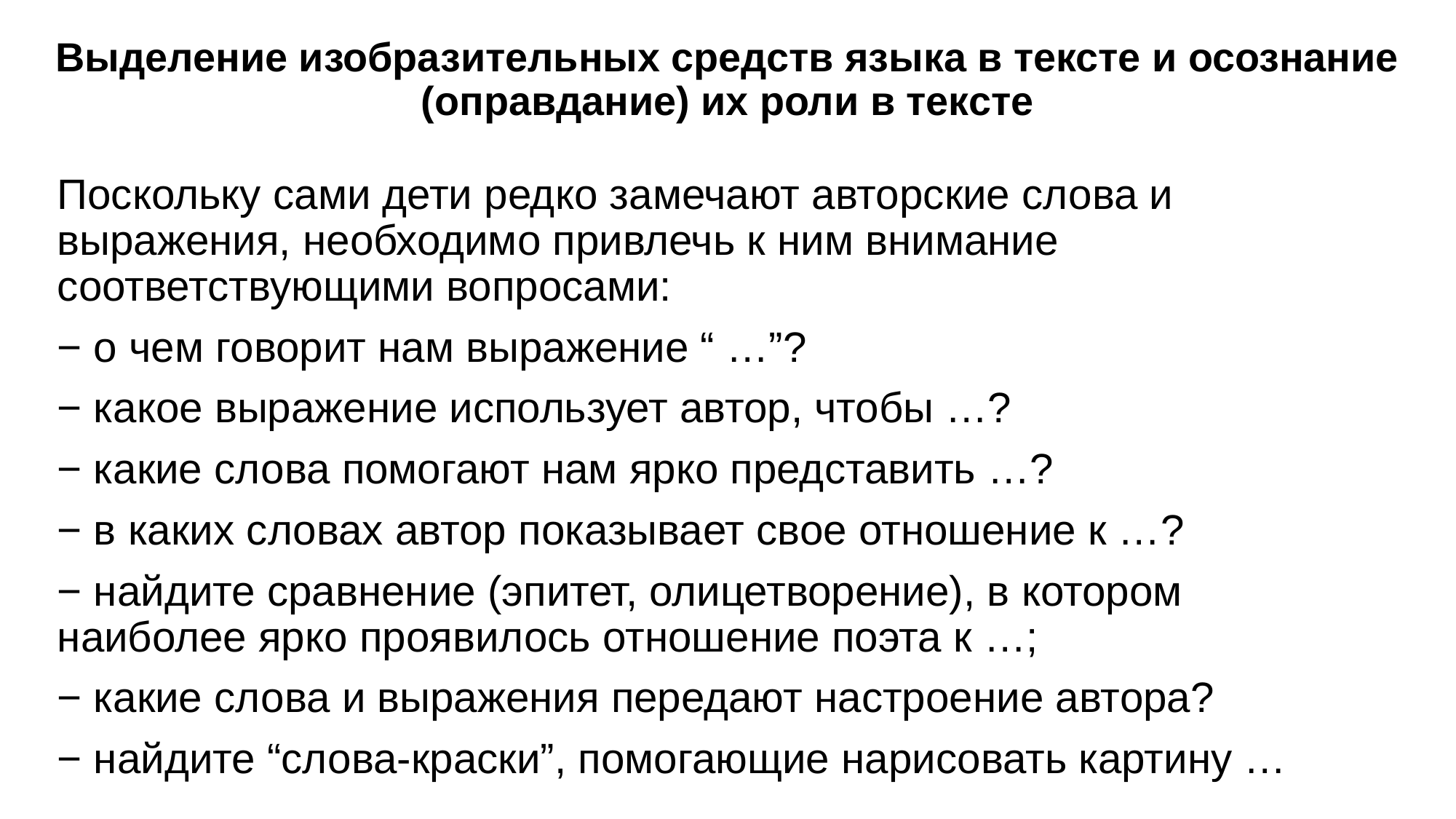

# Выделение изобразительных средств языка в тексте и осознание (оправдание) их роли в тексте
Поскольку сами дети редко замечают авторские слова и выражения, необходимо привлечь к ним внимание соответствующими вопросами:
− о чем говорит нам выражение “ …”?
− какое выражение использует автор, чтобы …?
− какие слова помогают нам ярко представить …?
− в каких словах автор показывает свое отношение к …?
− найдите сравнение (эпитет, олицетворение), в котором наиболее ярко проявилось отношение поэта к …;
− какие слова и выражения передают настроение автора?
− найдите “слова-краски”, помогающие нарисовать картину …